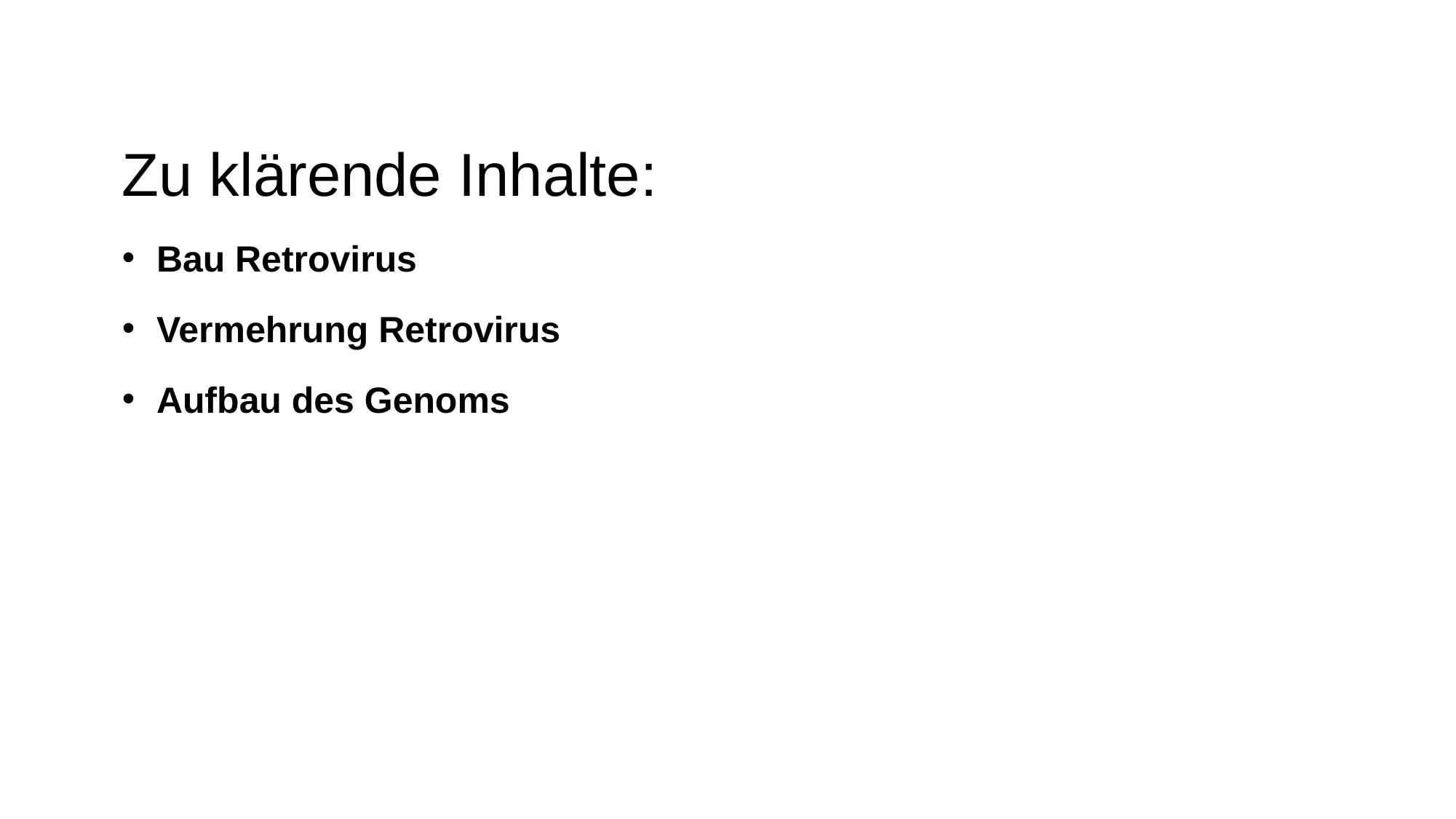

Zu klärende Inhalte:
Bau Retrovirus
Vermehrung Retrovirus
Aufbau des Genoms